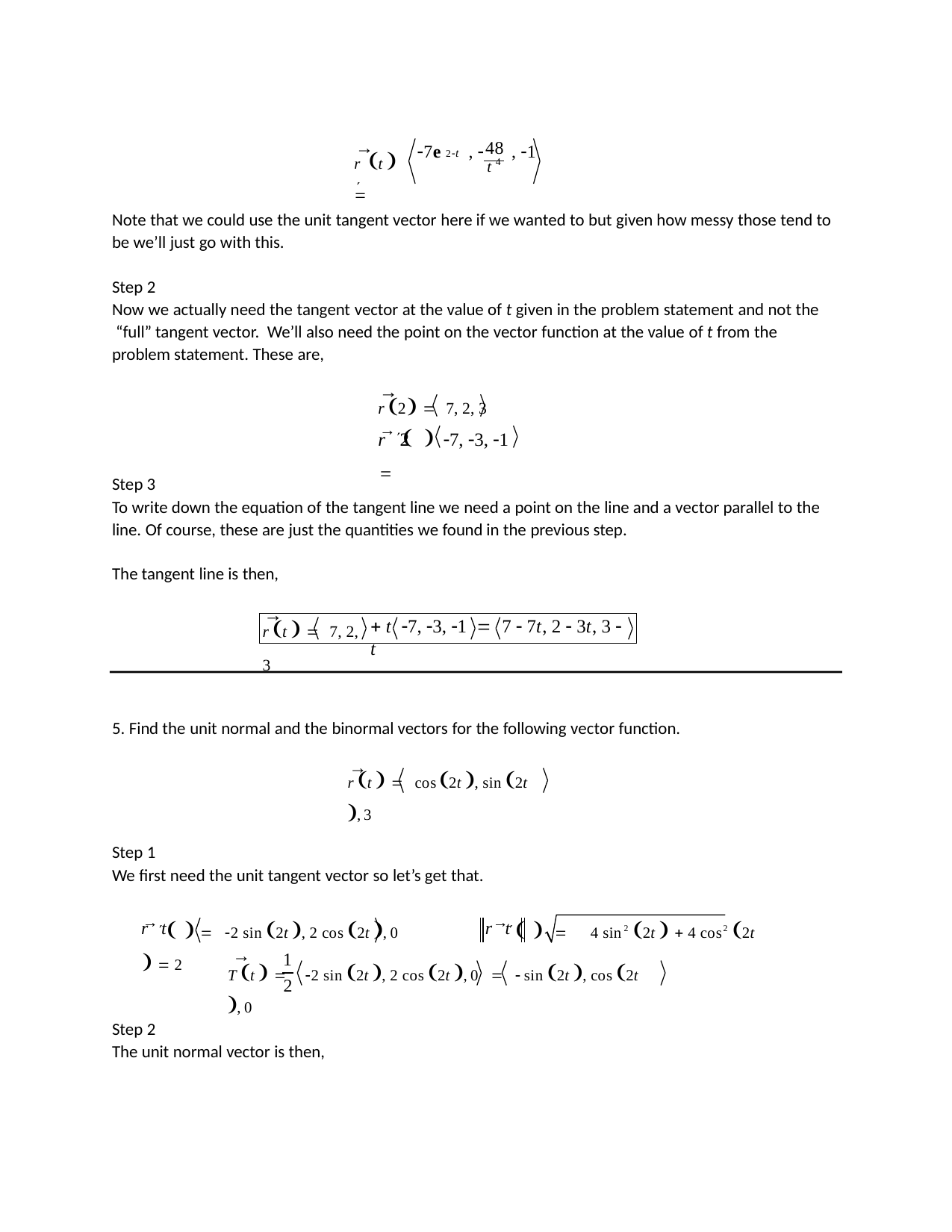

48
→′

r  (t ) =
2−t
−7e	, −	, −1
t 4

Note that we could use the unit tangent vector here if we wanted to but given how messy those tend to  be we’ll just go with this.

Step 2
Now we actually need the tangent vector at the value of t given in the problem statement and not the  “full” tangent vector. We’ll also need the point on the vector function at the value of t from the  problem statement. These are,
r (2) =  7, 2, 3
r   2	−7, −3, −1
→

→′(  ) =

Step 3
To write down the equation of the tangent line we need a point on the line and a vector parallel to the  line. Of course, these are just the quantities we found in the previous step.

The tangent line is then,
→
r (t ) =  7, 2, 3
+ t  −7, −3, −1  =  7 − 7t, 2 − 3t, 3 − t

5. Find the unit normal and the binormal vectors for the following vector function.
→
r (t ) =  cos(2t ), sin (2t ),3

Step 1
We first need the unit tangent vector so let’s get that.
→′ ( ) =   −2 sin (2t ), 2 cos (2t ),0	→′( )  =	4 sin2  (2t ) + 4 cos2  (2t ) = 2

r  t
r  t

→
1
T (t ) =	−2 sin (2t ), 2 cos (2t ),0   =   −sin (2t ), cos (2t ),0

2
Step 2
The unit normal vector is then,